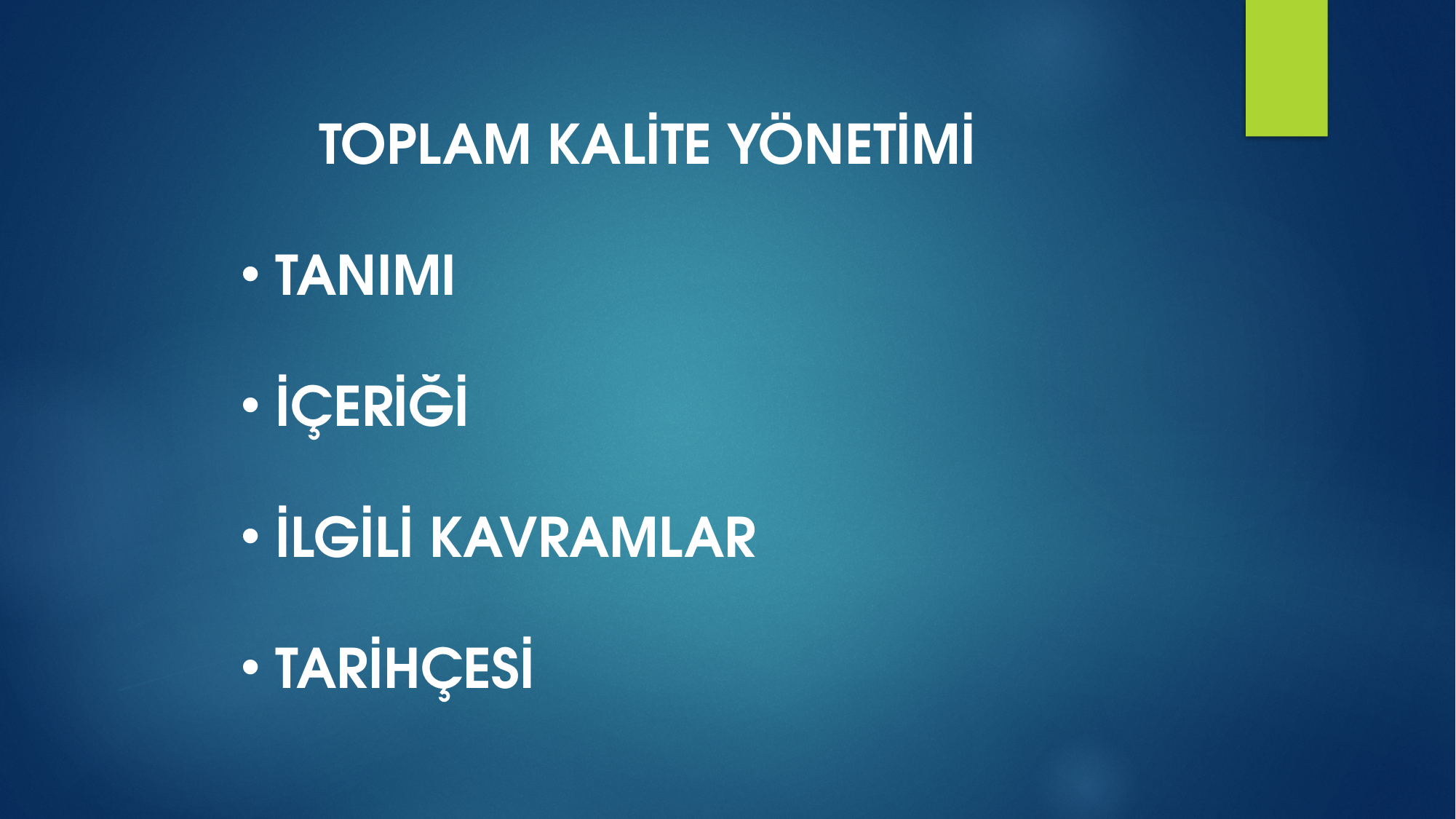

TOPLAM KALİTE YÖNETİMİ

TANIMI

İÇERİĞİ

İLGİLİ KAVRAMLAR

TARİHÇESİ